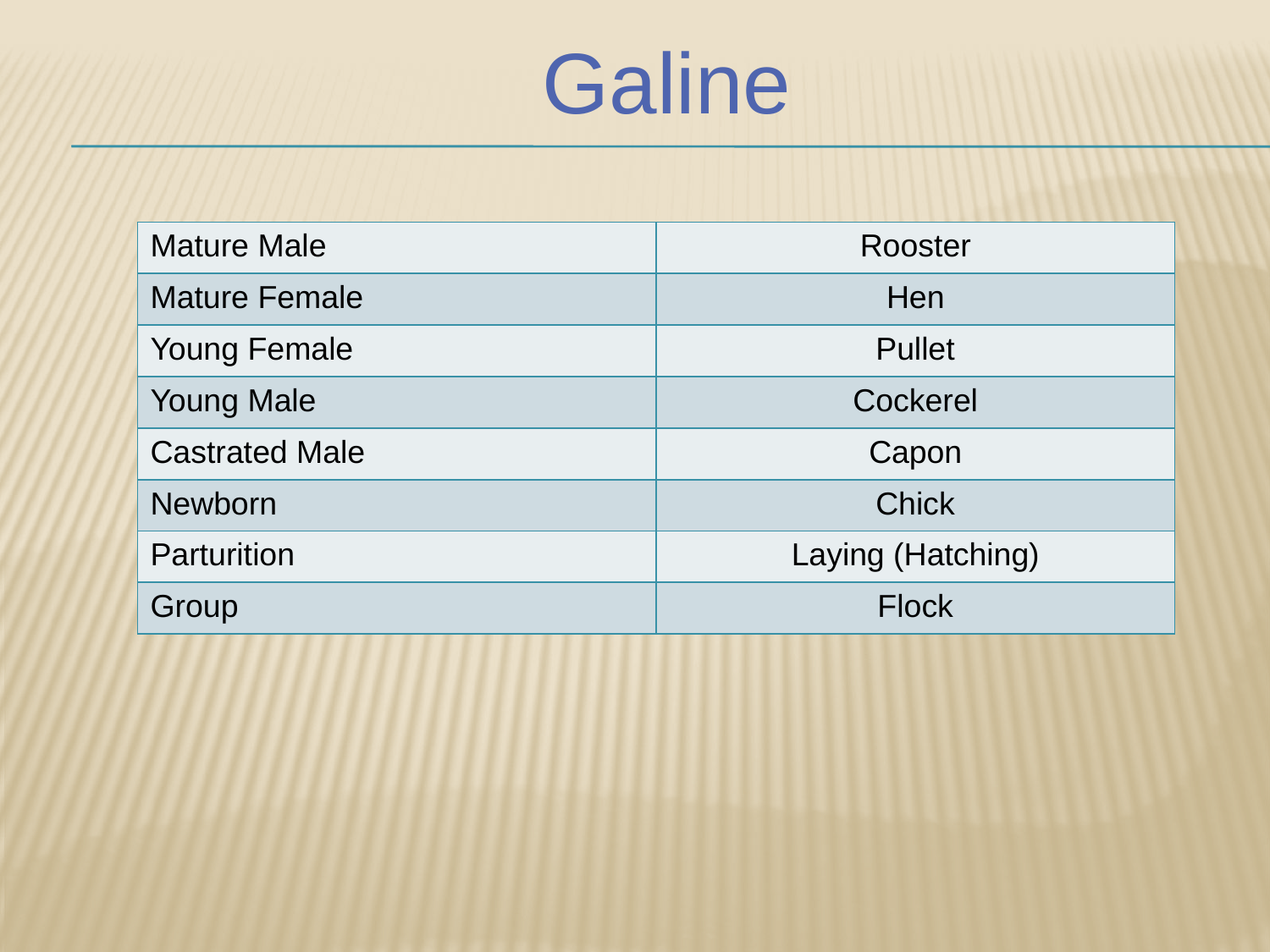

# Galine
| Mature Male | Rooster |
| --- | --- |
| Mature Female | Hen |
| Young Female | Pullet |
| Young Male | Cockerel |
| Castrated Male | Capon |
| Newborn | Chick |
| Parturition | Laying (Hatching) |
| Group | Flock |